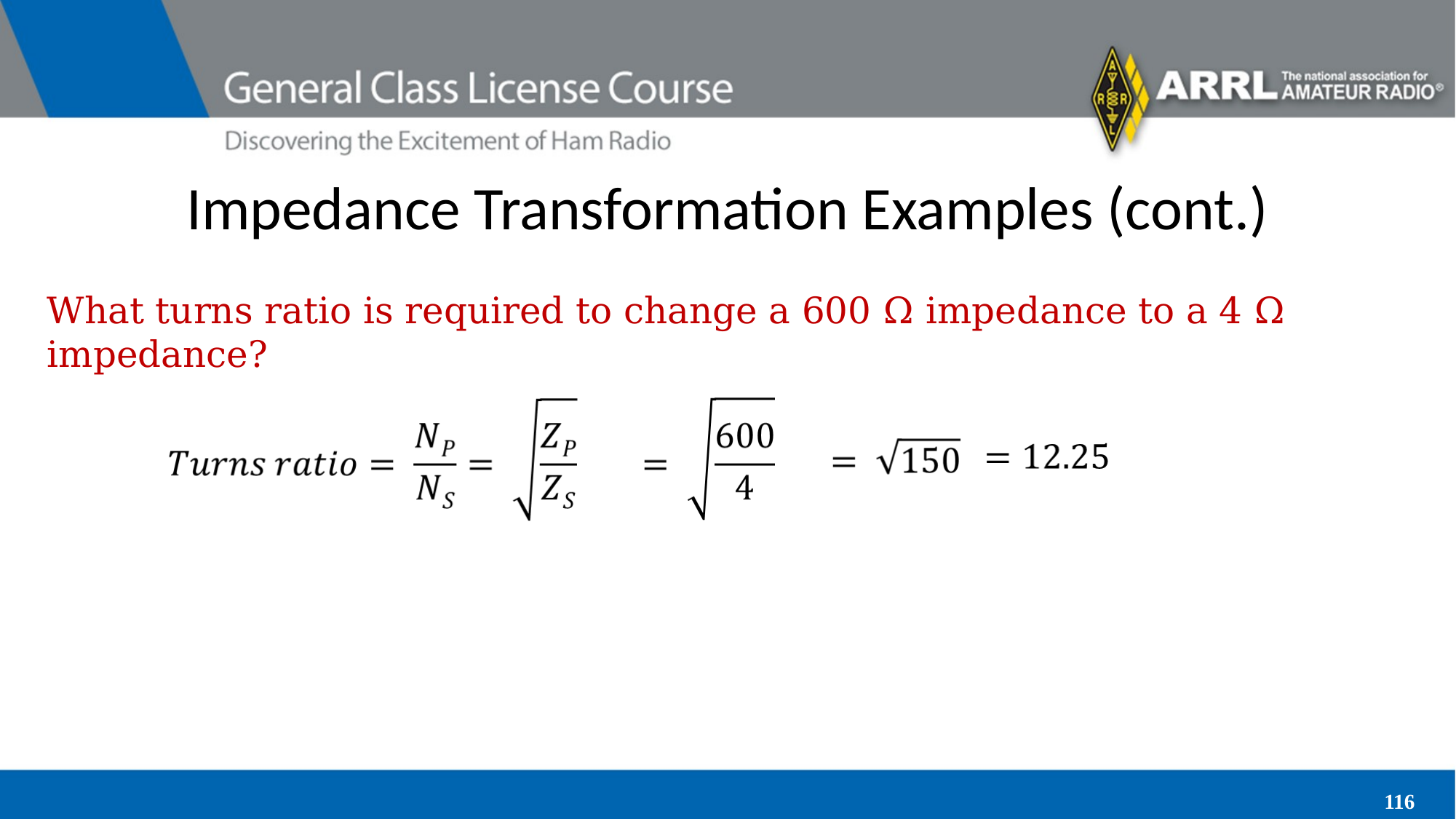

# Impedance Transformation Examples (cont.)
What turns ratio is required to change a 600 Ω impedance to a 4 Ω impedance?